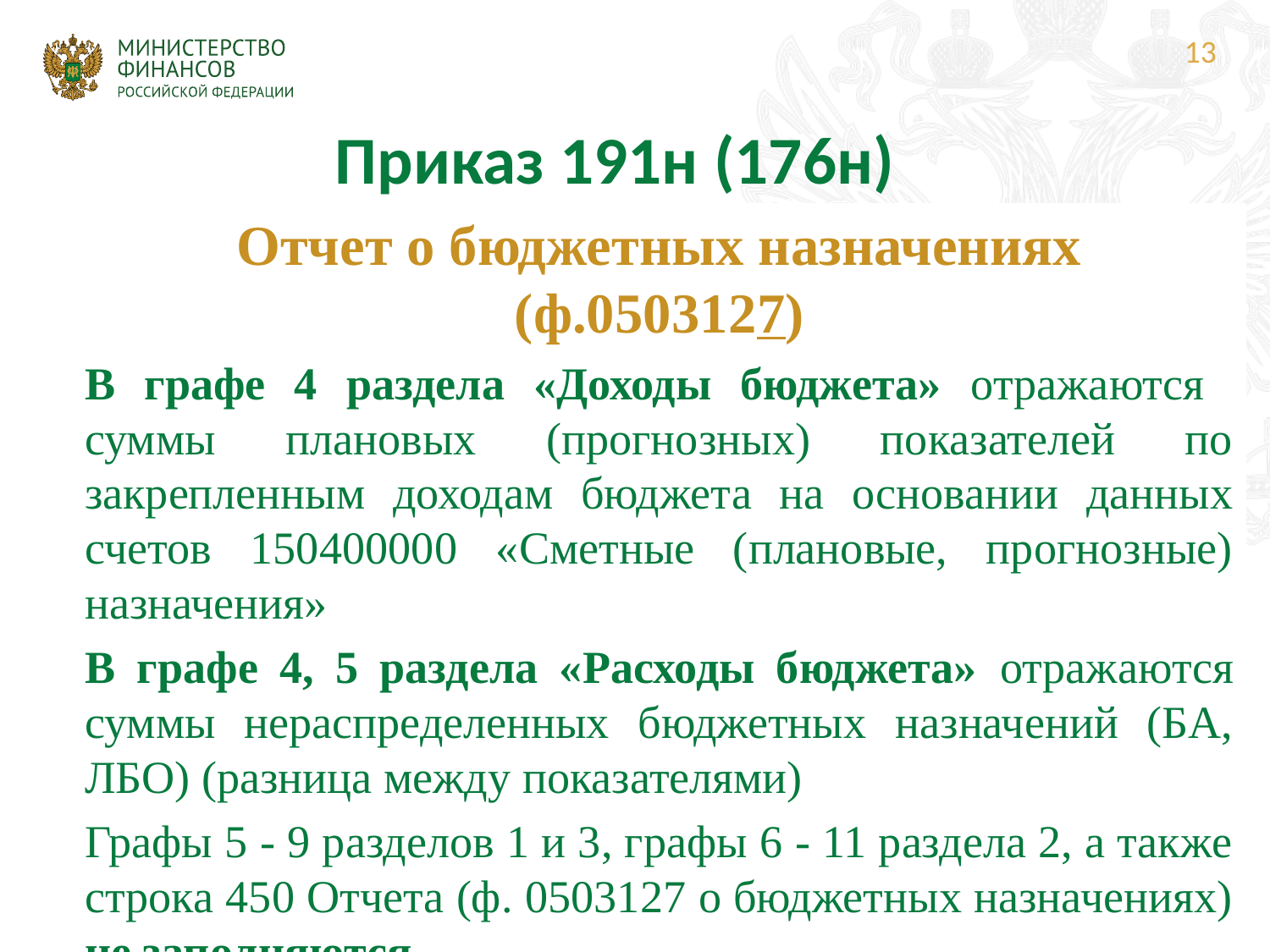

13
# Приказ 191н (176н)
Отчет о бюджетных назначениях (ф.0503127)
В графе 4 раздела «Доходы бюджета» отражаются  суммы плановых (прогнозных) показателей по закрепленным доходам бюджета на основании данных счетов 150400000 «Сметные (плановые, прогнозные) назначения»
В графе 4, 5 раздела «Расходы бюджета» отражаются суммы нераспределенных бюджетных назначений (БА, ЛБО) (разница между показателями)
Графы 5 - 9 разделов 1 и 3, графы 6 - 11 раздела 2, а также строка 450 Отчета (ф. 0503127 о бюджетных назначениях) не заполняются.